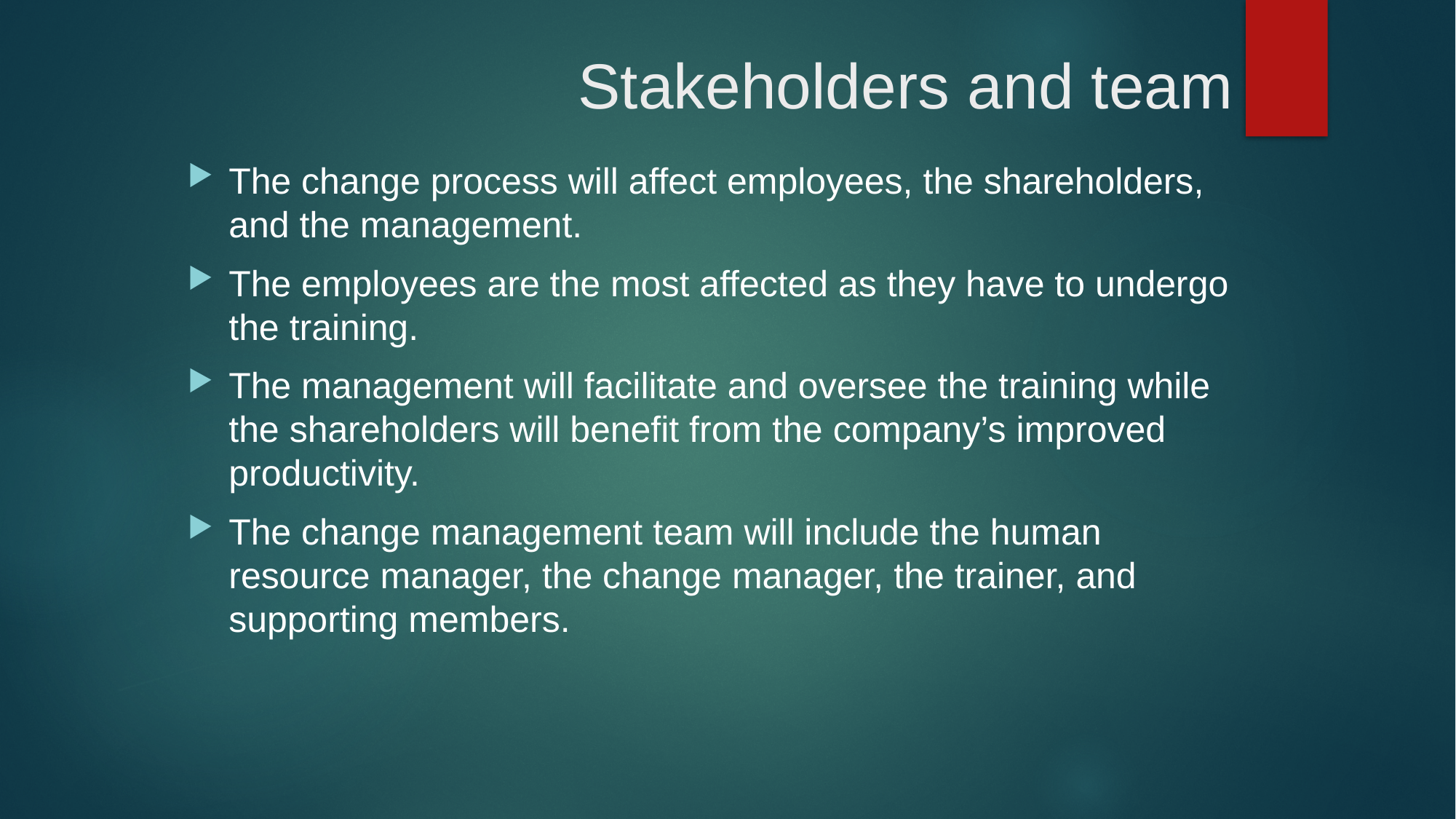

# Stakeholders and team
The change process will affect employees, the shareholders, and the management.
The employees are the most affected as they have to undergo the training.
The management will facilitate and oversee the training while the shareholders will benefit from the company’s improved productivity.
The change management team will include the human resource manager, the change manager, the trainer, and supporting members.